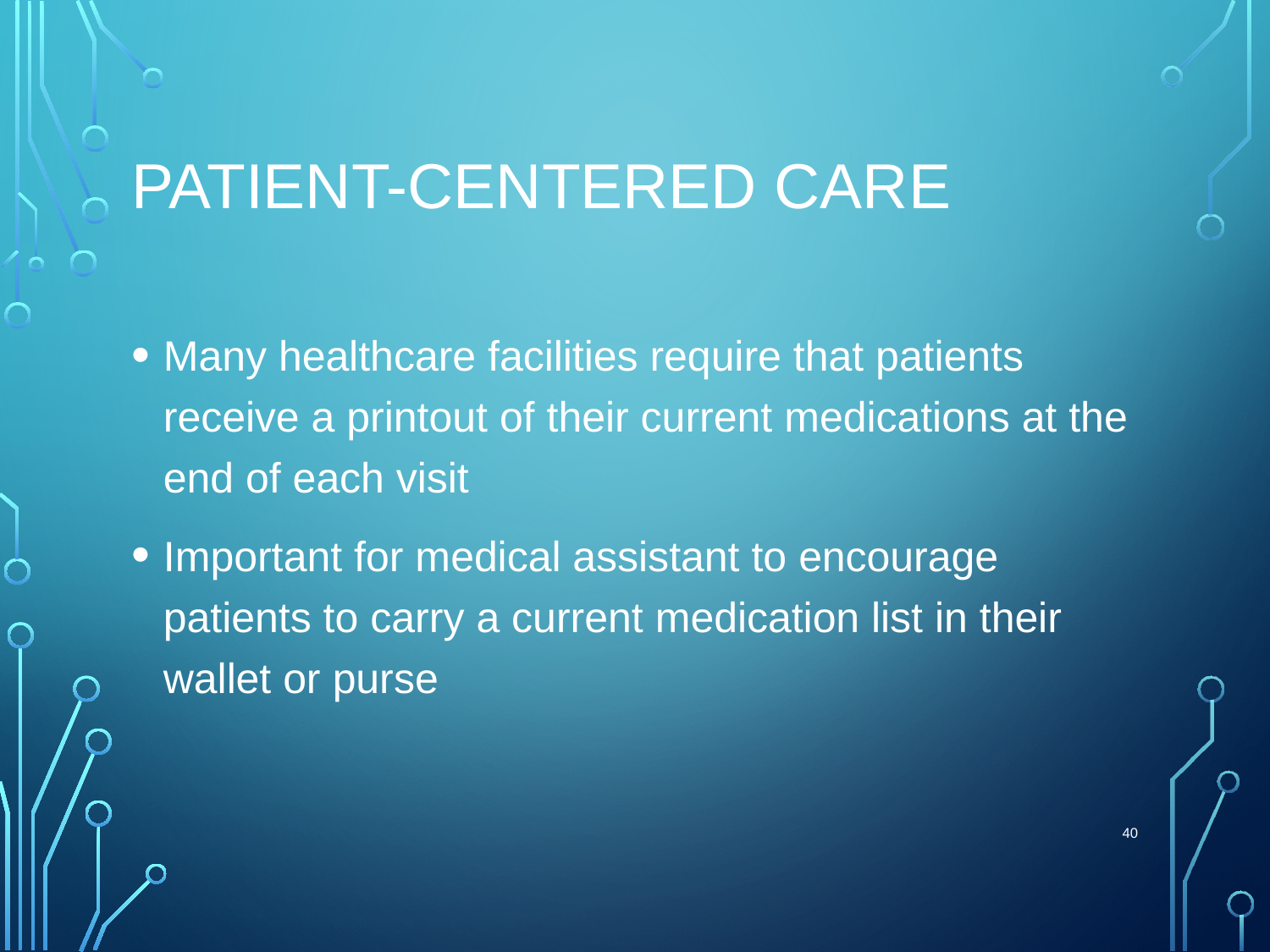

# Patient-Centered Care
Many healthcare facilities require that patients receive a printout of their current medications at the end of each visit
Important for medical assistant to encourage patients to carry a current medication list in their wallet or purse
 40